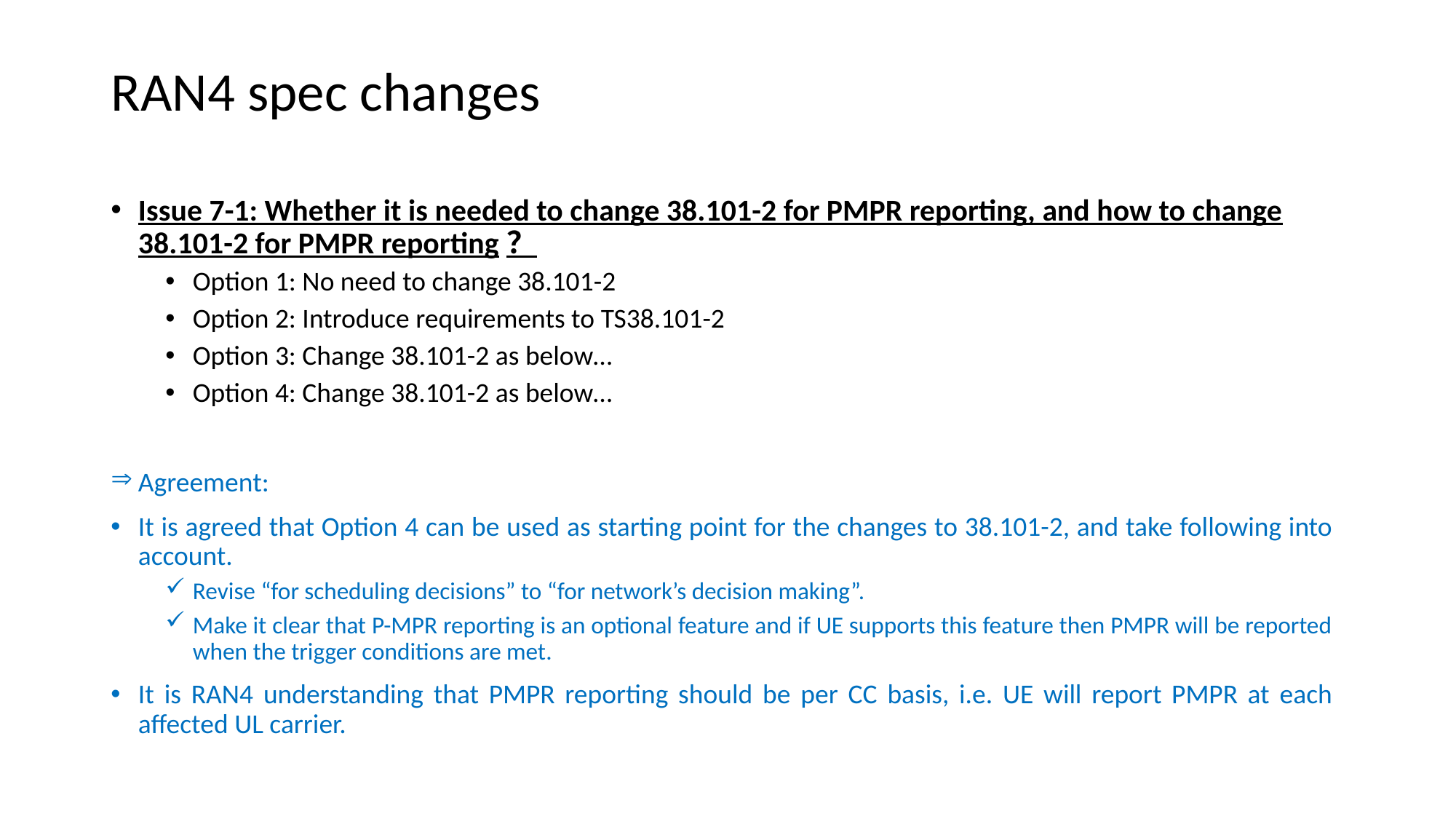

# RAN4 spec changes
Issue 7-1: Whether it is needed to change 38.101-2 for PMPR reporting, and how to change 38.101-2 for PMPR reporting？
Option 1: No need to change 38.101-2
Option 2: Introduce requirements to TS38.101-2
Option 3: Change 38.101-2 as below…
Option 4: Change 38.101-2 as below…

Agreement:
It is agreed that Option 4 can be used as starting point for the changes to 38.101-2, and take following into account.
Revise “for scheduling decisions” to “for network’s decision making”.
Make it clear that P-MPR reporting is an optional feature and if UE supports this feature then PMPR will be reported when the trigger conditions are met.
It is RAN4 understanding that PMPR reporting should be per CC basis, i.e. UE will report PMPR at each affected UL carrier.